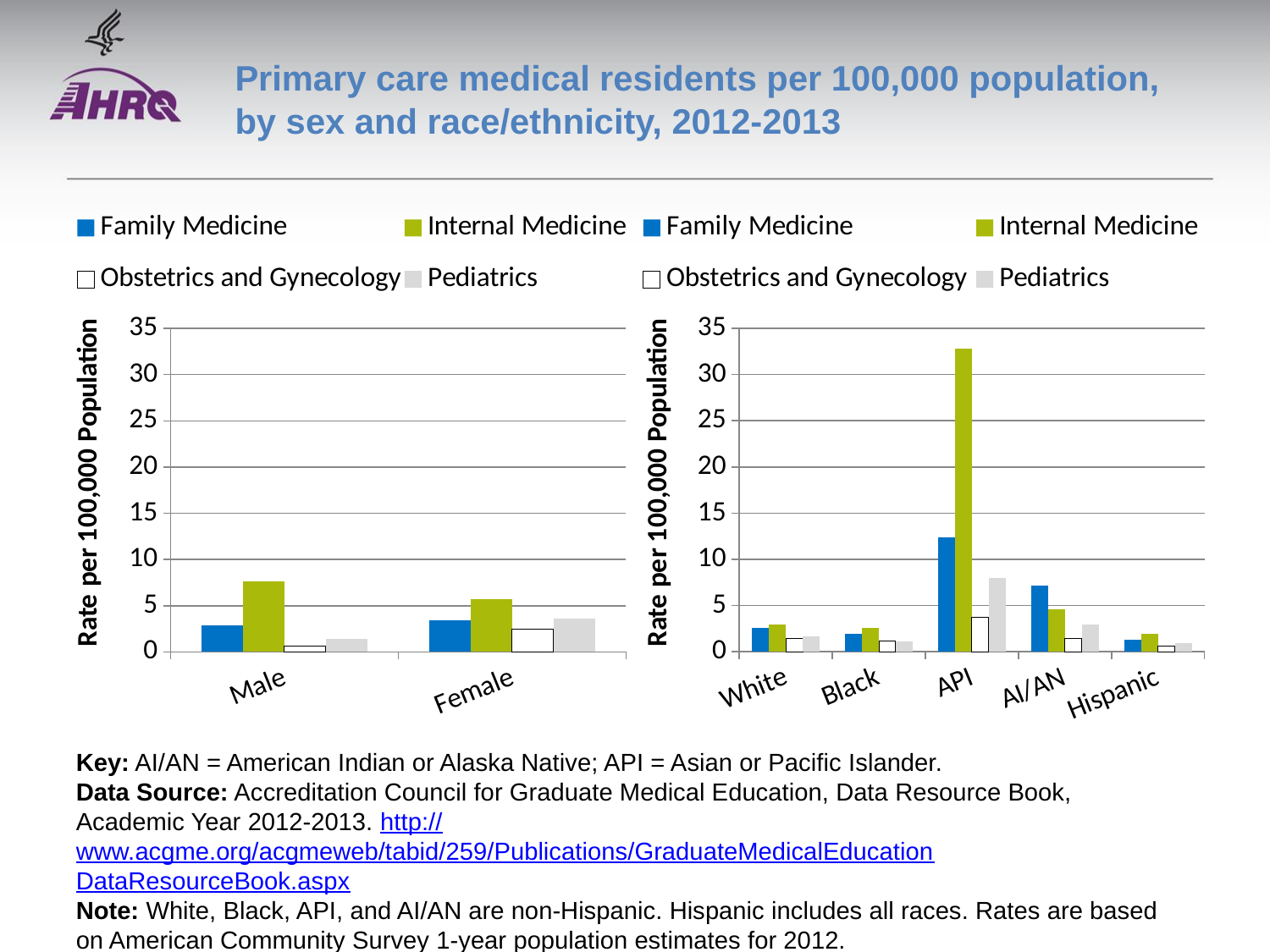

# Primary care medical residents per 100,000 population, by sex and race/ethnicity, 2012-2013

### Chart

| Category | Family Medicine | Internal Medicine | Obstetrics and Gynecology | Pediatrics |
|---|---|---|---|---|
| Male | 2.9 | 7.6 | 0.6 | 1.4 |
| Female | 3.4 | 5.7 | 2.5 | 3.6 |

### Chart

| Category | Family Medicine | Internal Medicine | Obstetrics and Gynecology | Pediatrics |
|---|---|---|---|---|
| White | 2.6 | 2.9 | 1.4 | 1.7 |
| Black | 1.9 | 2.6 | 1.2 | 1.1 |
| API | 12.4 | 32.8 | 3.7 | 8.0 |
| AI/AN | 7.2 | 4.6 | 1.4 | 2.9 |
| Hispanic | 1.3 | 1.9 | 0.6 | 0.9 |
Key: AI/AN = American Indian or Alaska Native; API = Asian or Pacific Islander.
Data Source: Accreditation Council for Graduate Medical Education, Data Resource Book, Academic Year 2012-2013. http://www.acgme.org/acgmeweb/tabid/259/Publications/GraduateMedicalEducation
DataResourceBook.aspx
Note: White, Black, API, and AI/AN are non-Hispanic. Hispanic includes all races. Rates are based on American Community Survey 1-year population estimates for 2012.